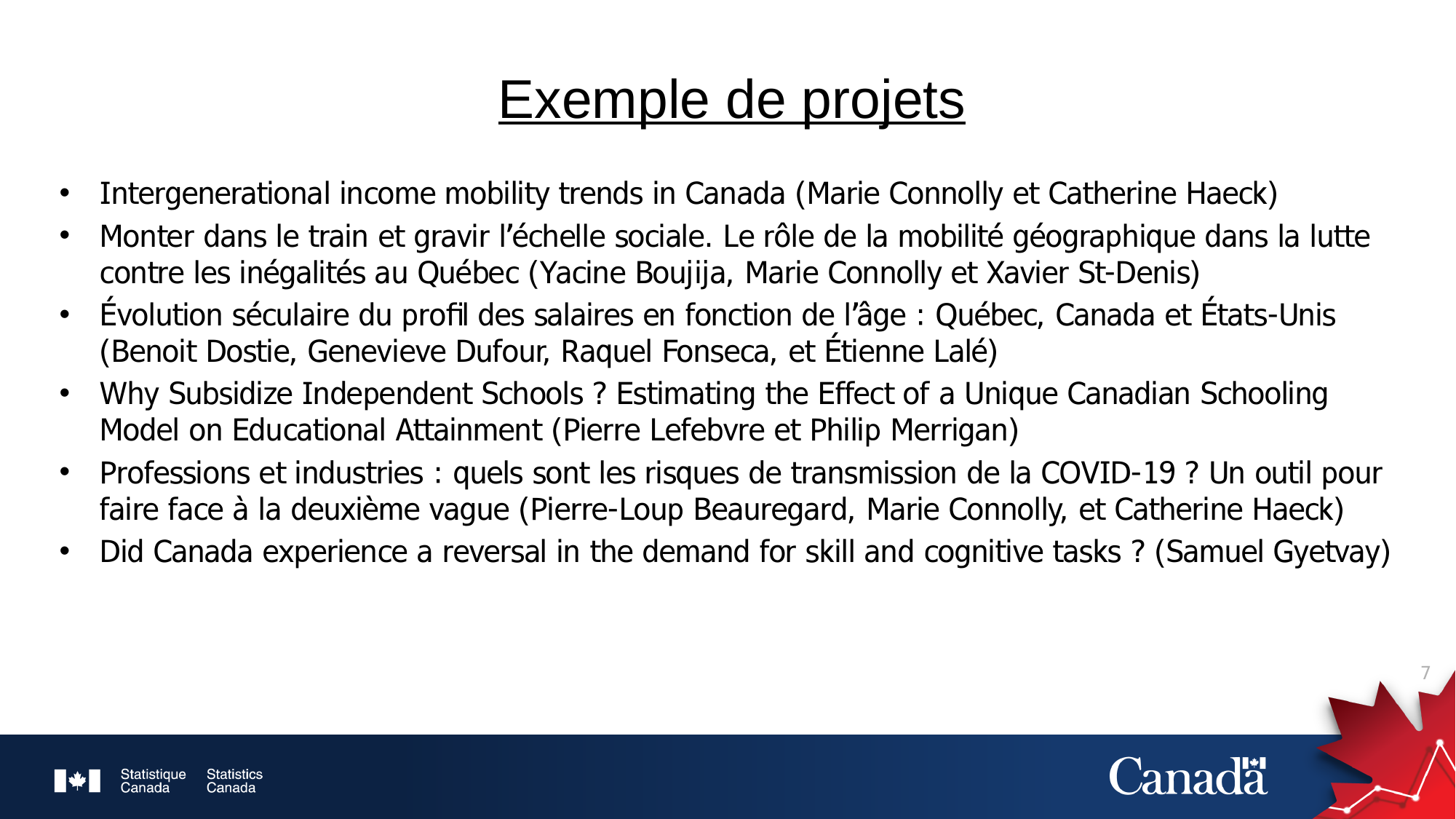

# Exemple de projets
Intergenerational income mobility trends in Canada (Marie Connolly et Catherine Haeck)
Monter dans le train et gravir l’échelle sociale. Le rôle de la mobilité géographique dans la lutte contre les inégalités au Québec (Yacine Boujija, Marie Connolly et Xavier St-Denis)
Évolution séculaire du profil des salaires en fonction de l’âge : Québec, Canada et États-Unis (Benoit Dostie, Genevieve Dufour, Raquel Fonseca, et Étienne Lalé)
Why Subsidize Independent Schools ? Estimating the Effect of a Unique Canadian Schooling Model on Educational Attainment (Pierre Lefebvre et Philip Merrigan)
Professions et industries : quels sont les risques de transmission de la COVID-19 ? Un outil pour faire face à la deuxième vague (Pierre-Loup Beauregard, Marie Connolly, et Catherine Haeck)
Did Canada experience a reversal in the demand for skill and cognitive tasks ? (Samuel Gyetvay)
7